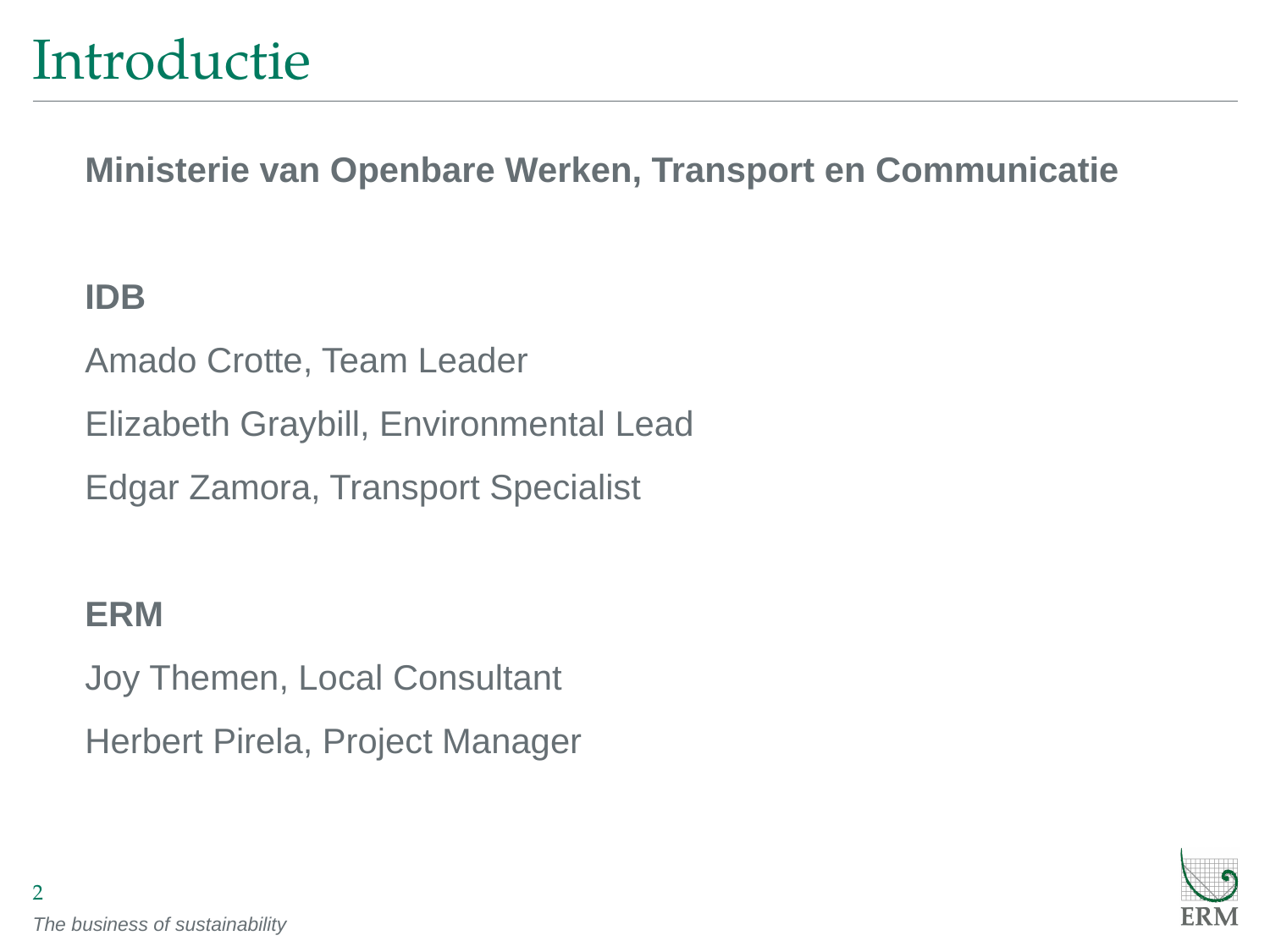

# Introductie
Ministerie van Openbare Werken, Transport en Communicatie

IDB
Amado Crotte, Team Leader
Elizabeth Graybill, Environmental Lead
Edgar Zamora, Transport Specialist

ERM
Joy Themen, Local Consultant
Herbert Pirela, Project Manager
2